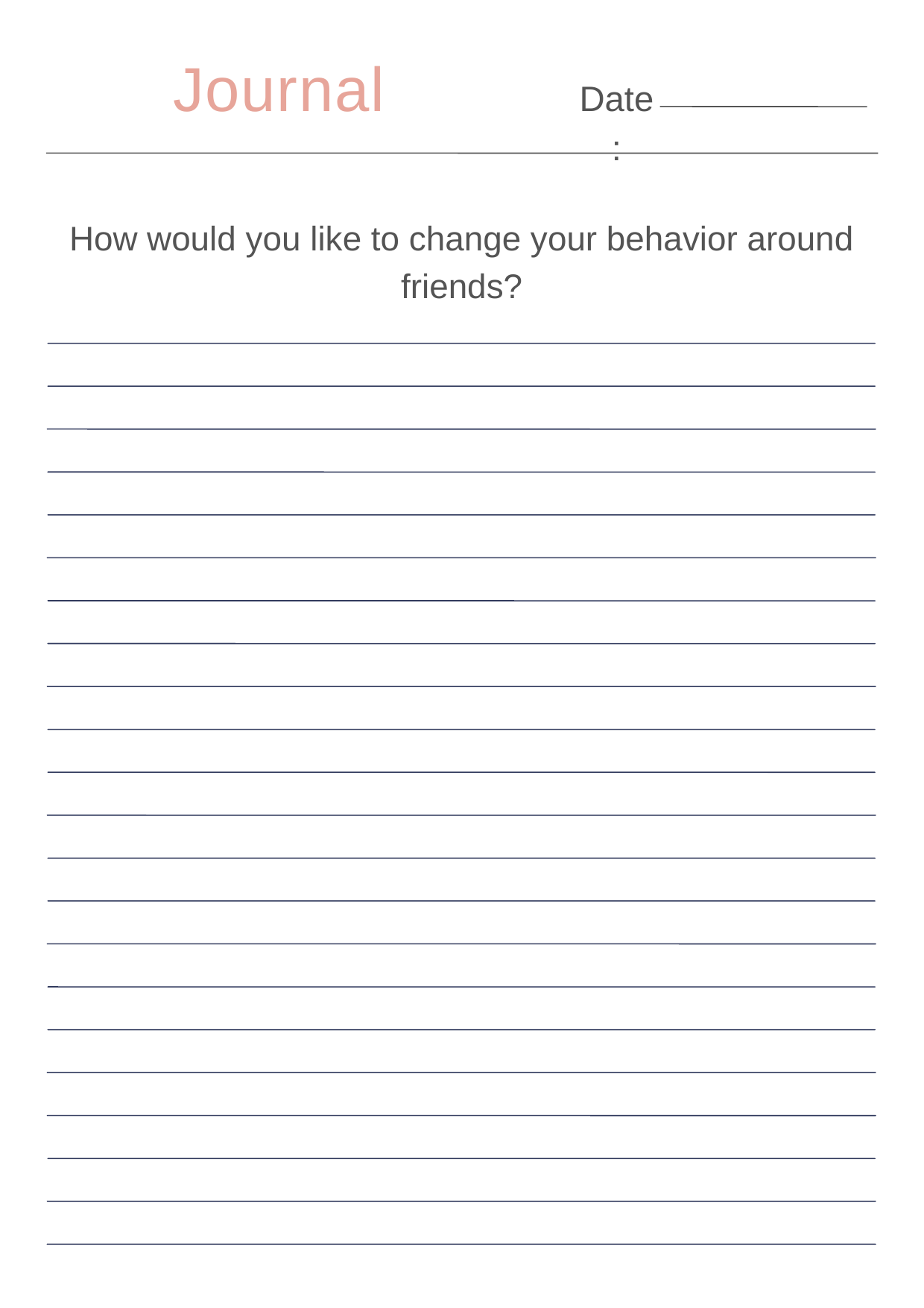

Journal
Date:

How would you like to change your behavior around friends?